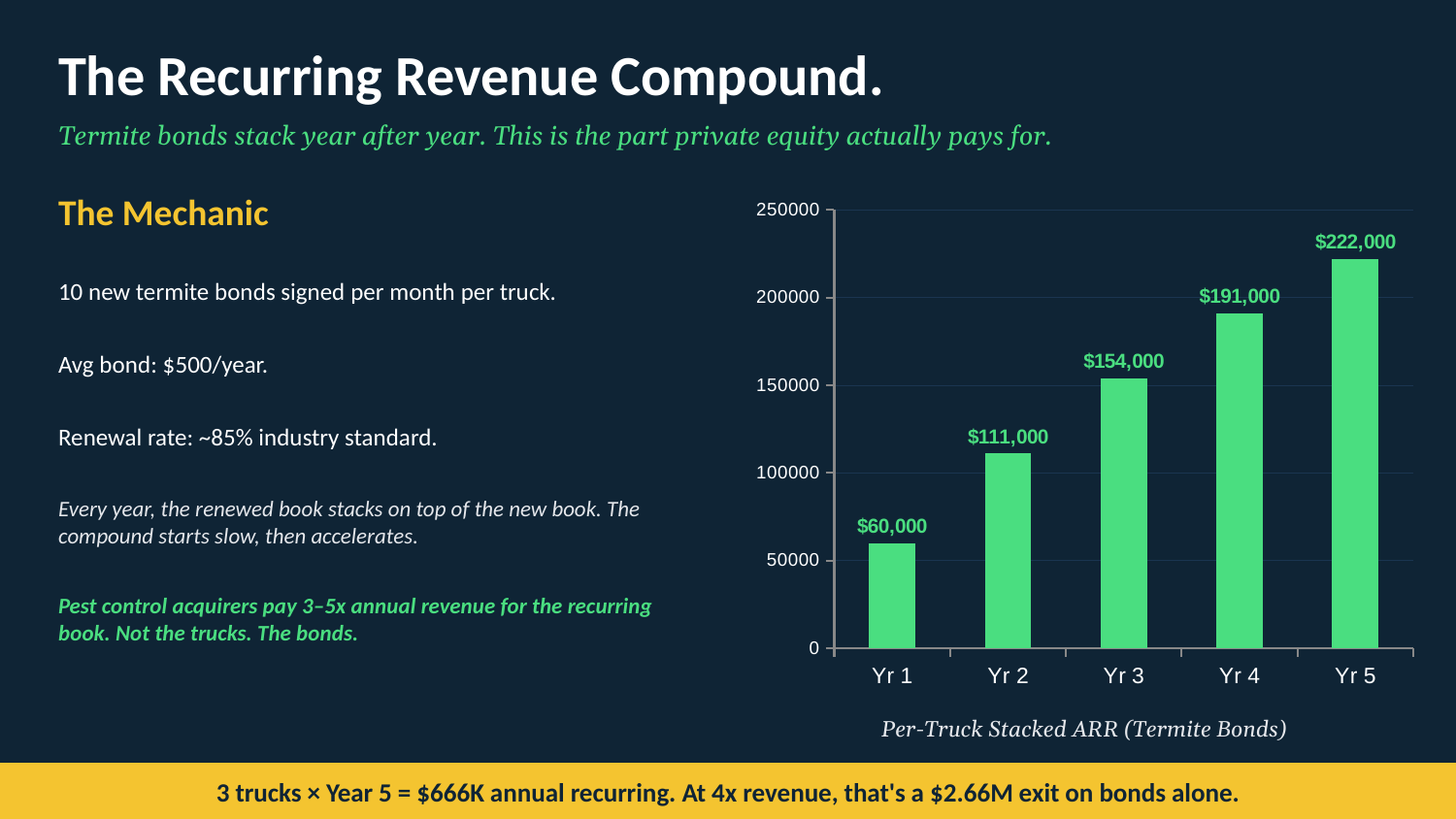

The Recurring Revenue Compound.
Termite bonds stack year after year. This is the part private equity actually pays for.
The Mechanic

10 new termite bonds signed per month per truck.

Avg bond: $500/year.

Renewal rate: ~85% industry standard.

Every year, the renewed book stacks on top of the new book. The compound starts slow, then accelerates.

Pest control acquirers pay 3–5x annual revenue for the recurring book. Not the trucks. The bonds.

### Chart

| Category | Stacked Annual Recurring Revenue / Truck |
|---|---|
| Yr 1 | 60000.0 |
| Yr 2 | 111000.0 |
| Yr 3 | 154000.0 |
| Yr 4 | 191000.0 |
| Yr 5 | 222000.0 |
Per-Truck Stacked ARR (Termite Bonds)

3 trucks × Year 5 = $666K annual recurring. At 4x revenue, that's a $2.66M exit on bonds alone.